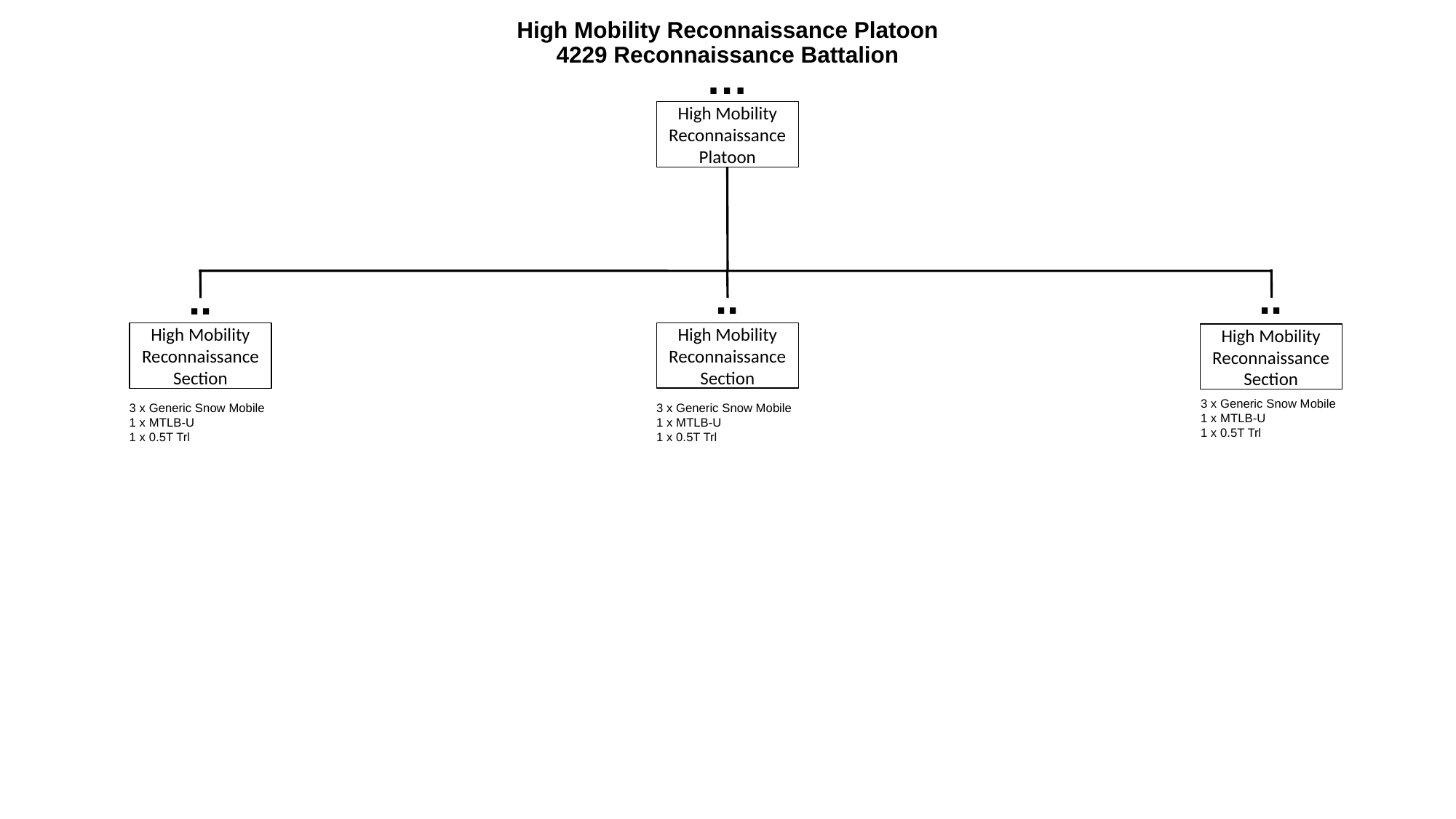

# High Mobility Reconnaissance Platoon 4229 Reconnaissance Battalion
…
High Mobility Reconnaissance Platoon
..
..
..
High Mobility Reconnaissance
Section
High Mobility Reconnaissance
Section
High Mobility Reconnaissance
Section
3 x Generic Snow Mobile
1 x MTLB-U
1 x 0.5T Trl
3 x Generic Snow Mobile
1 x MTLB-U
1 x 0.5T Trl
3 x Generic Snow Mobile
1 x MTLB-U
1 x 0.5T Trl